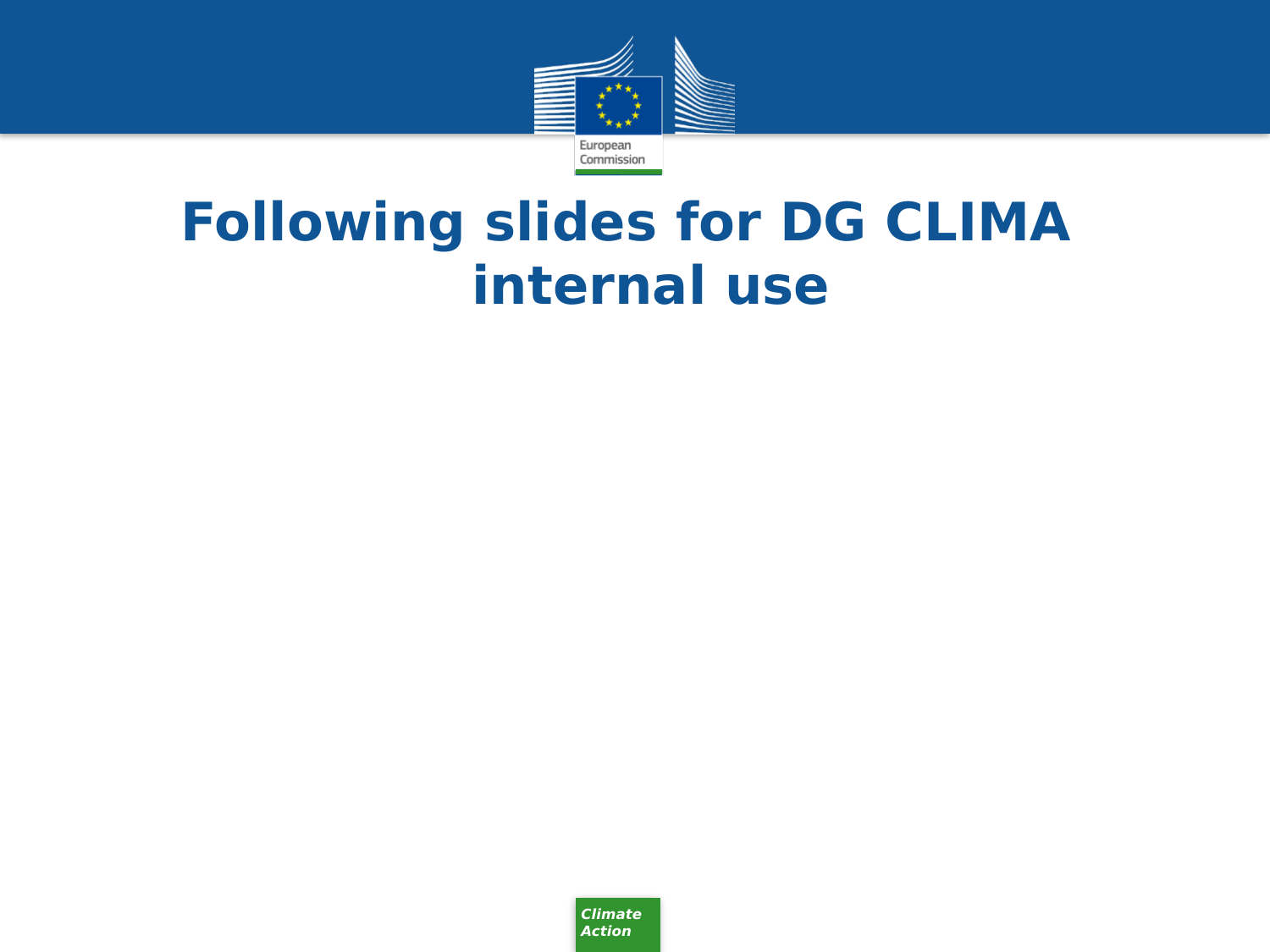

# Following slides for DG CLIMA internal use